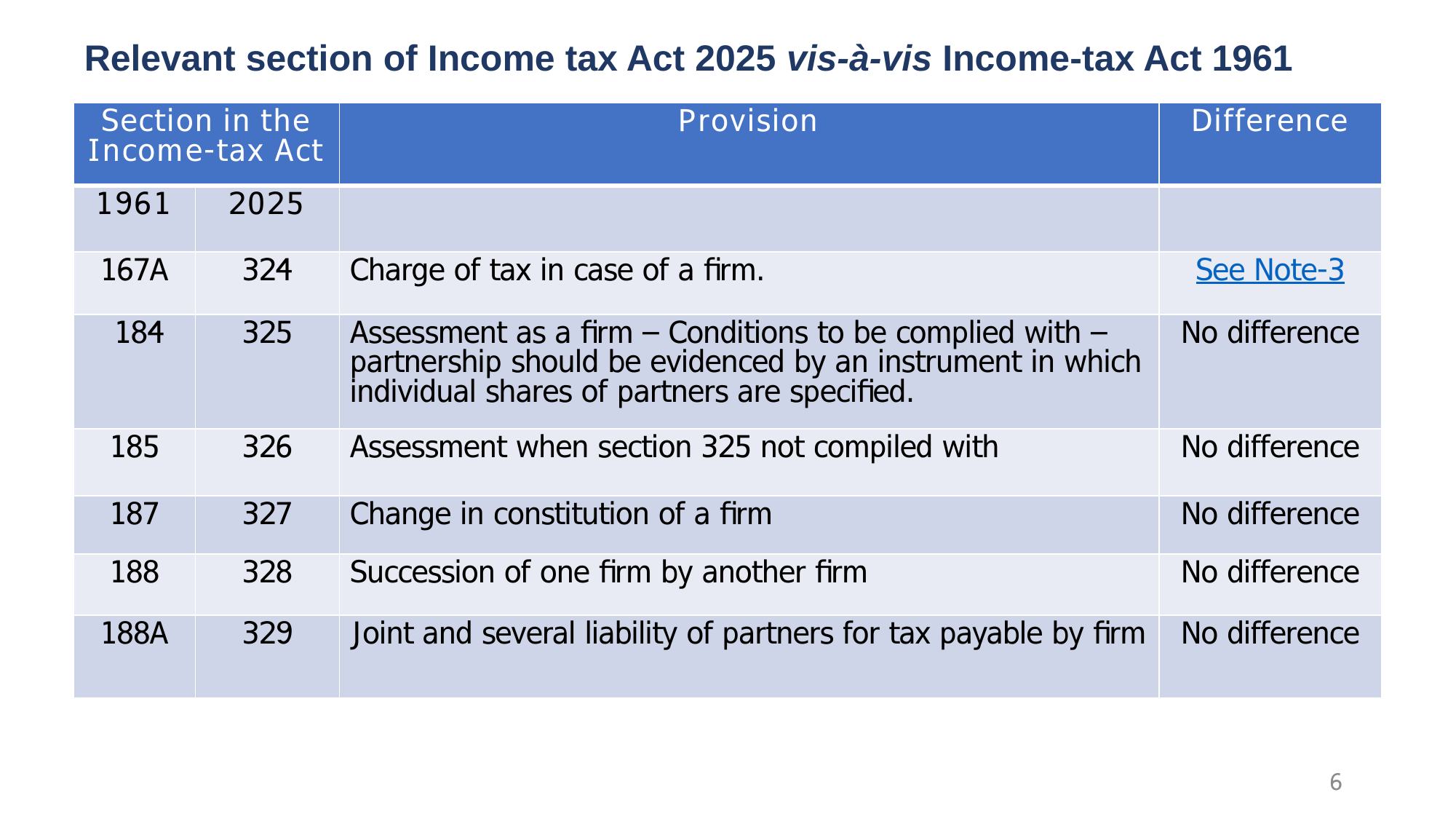

# Relevant section of Income tax Act 2025 vis-à-vis Income-tax Act 1961
| Section in the Income-tax Act |  | Provision | Difference |
| --- | --- | --- | --- |
| 1961 | 2025 |  |  |
| 167A | 324 | Charge of tax in case of a firm. | See Note-3 |
| 184 | 325 | Assessment as a firm – Conditions to be complied with – partnership should be evidenced by an instrument in which individual shares of partners are specified. | No difference |
| 185 | 326 | Assessment when section 325 not compiled with | No difference |
| 187 | 327 | Change in constitution of a firm | No difference |
| 188 | 328 | Succession of one firm by another firm | No difference |
| 188A | 329 | Joint and several liability of partners for tax payable by firm | No difference |
6